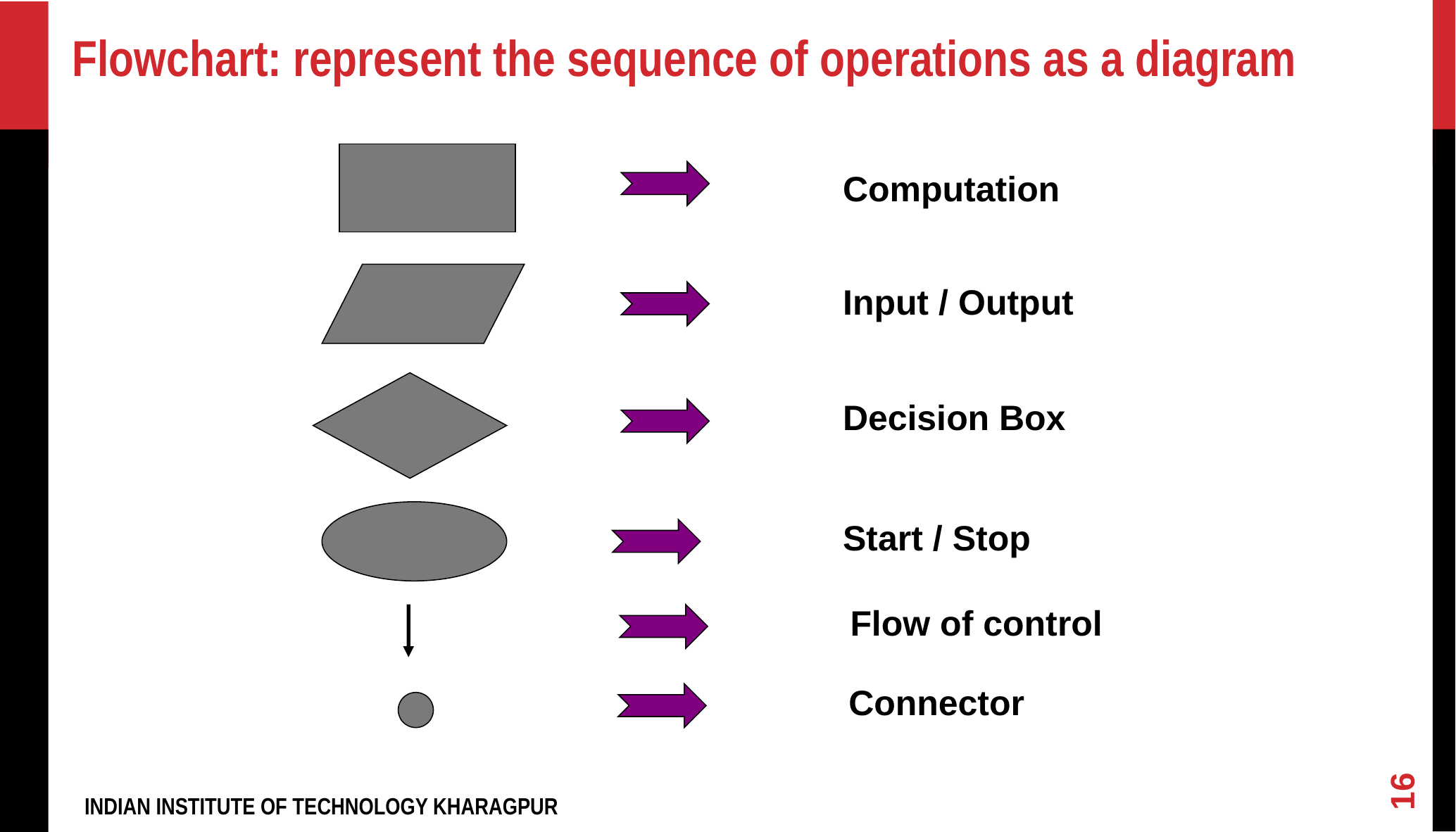

Flowchart: represent the sequence of operations as a diagram

Computation

Input / Output

Decision Box

Start / Stop

Flow of control

Connector

16
INDIAN INSTITUTE OF TECHNOLOGY KHARAGPUR